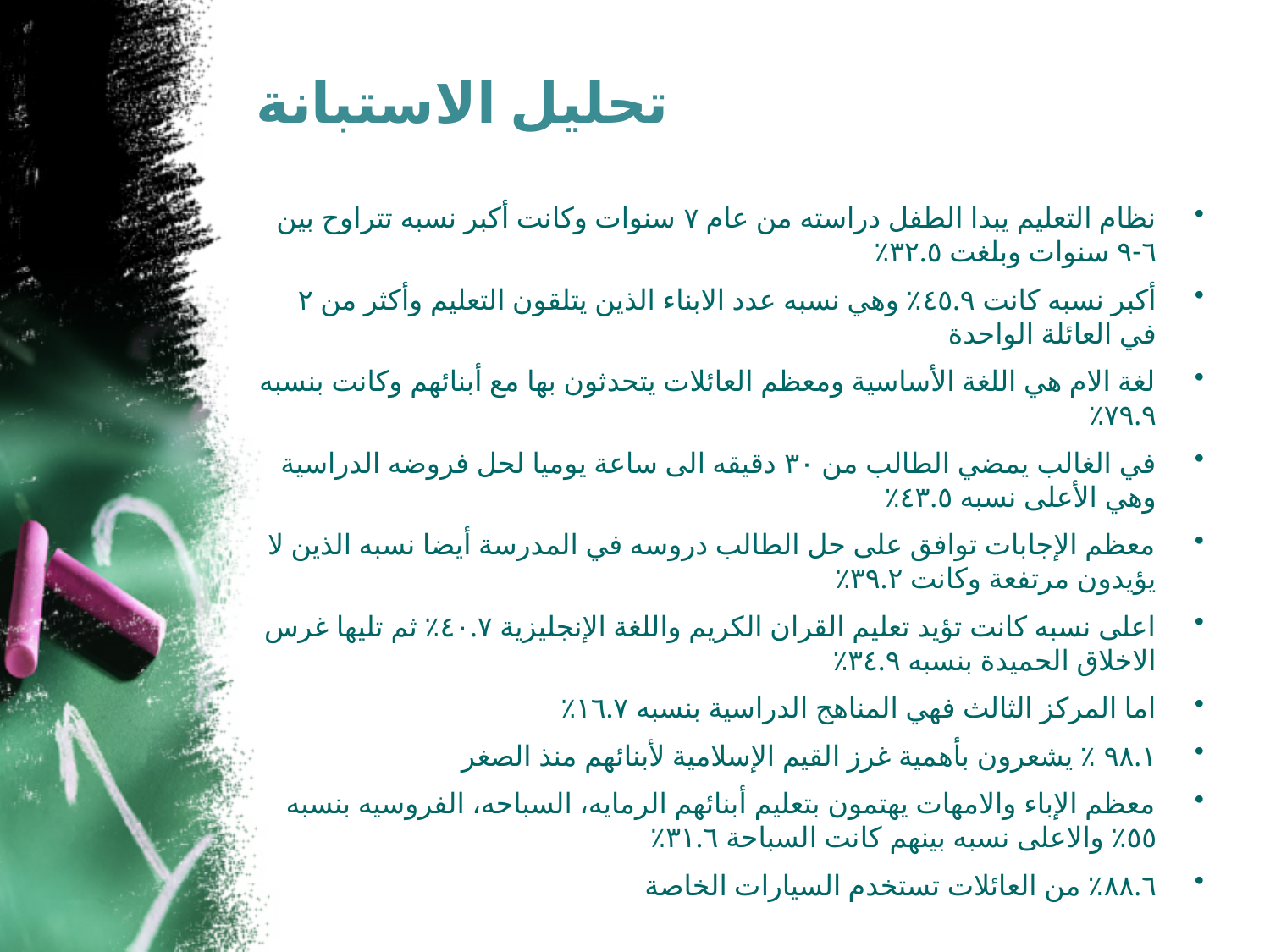

# تحليل الاستبانة
نظام التعليم يبدا الطفل دراسته من عام ٧ سنوات وكانت أكبر نسبه تتراوح بين ٦-٩ سنوات وبلغت ٣٢.٥٪
أكبر نسبه كانت ٤٥.٩٪ وهي نسبه عدد الابناء الذين يتلقون التعليم وأكثر من ٢ في العائلة الواحدة
لغة الام هي اللغة الأساسية ومعظم العائلات يتحدثون بها مع أبنائهم وكانت بنسبه ٧٩.٩٪
في الغالب يمضي الطالب من ٣٠ دقيقه الى ساعة يوميا لحل فروضه الدراسية وهي الأعلى نسبه ٤٣.٥٪
معظم الإجابات توافق على حل الطالب دروسه في المدرسة أيضا نسبه الذين لا يؤيدون مرتفعة وكانت ٣٩.٢٪
اعلى نسبه كانت تؤيد تعليم القران الكريم واللغة الإنجليزية ٤٠.٧٪ ثم تليها غرس الاخلاق الحميدة بنسبه ٣٤.٩٪
اما المركز الثالث فهي المناهج الدراسية بنسبه ١٦.٧٪
٩٨.١ ٪ يشعرون بأهمية غرز القيم الإسلامية لأبنائهم منذ الصغر
معظم الإباء والامهات يهتمون بتعليم أبنائهم الرمايه، السباحه، الفروسيه بنسبه ٥٥٪ والاعلى نسبه بينهم كانت السباحة ٣١.٦٪
٨٨.٦٪ من العائلات تستخدم السيارات الخاصة